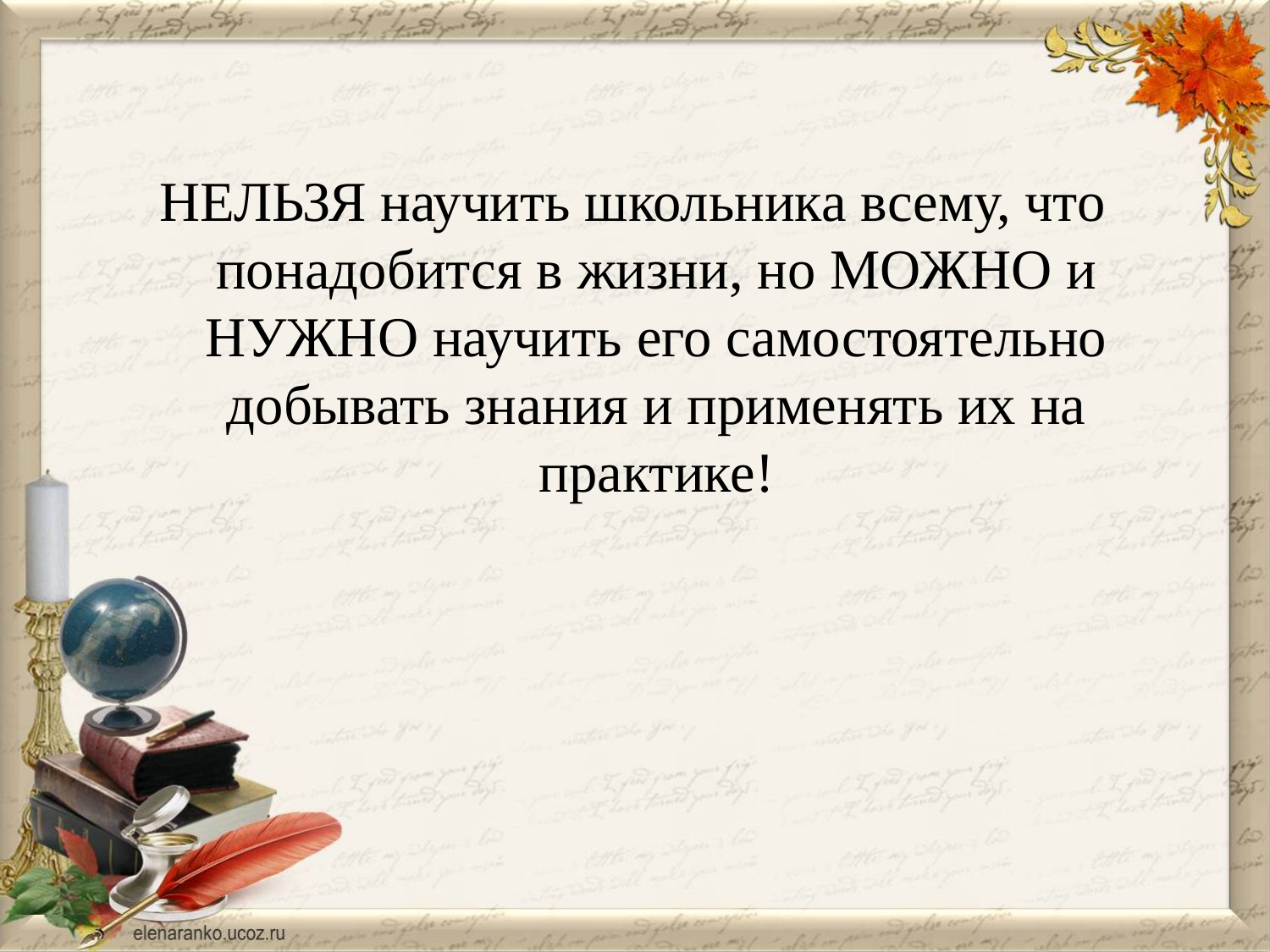

НЕЛЬЗЯ научить школьника всему, что понадобится в жизни, но МОЖНО и НУЖНО научить его самостоятельно добывать знания и применять их на практике!